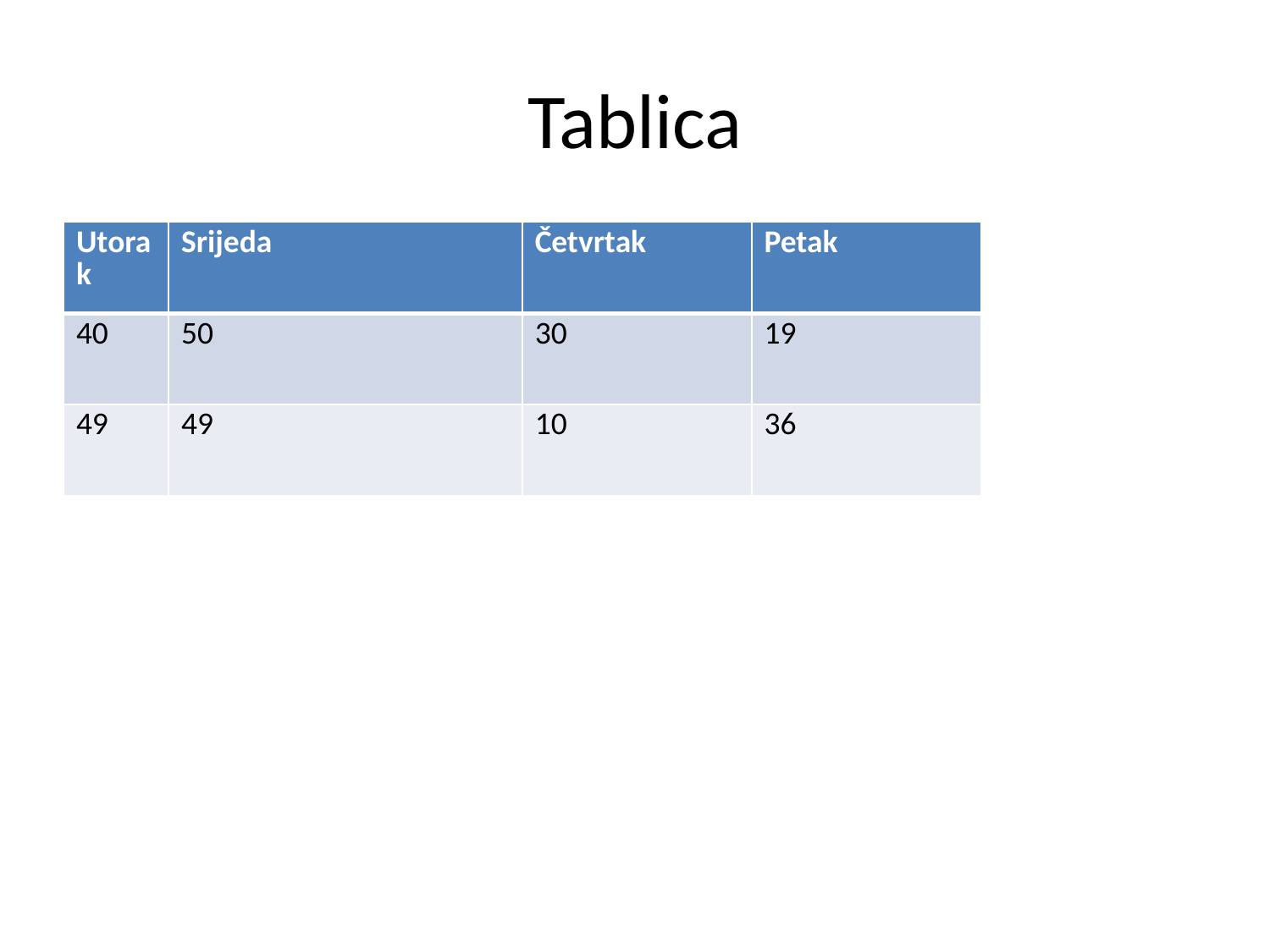

# Tablica
| Utorak | Srijeda | Četvrtak | Petak |
| --- | --- | --- | --- |
| 40 | 50 | 30 | 19 |
| 49 | 49 | 10 | 36 |